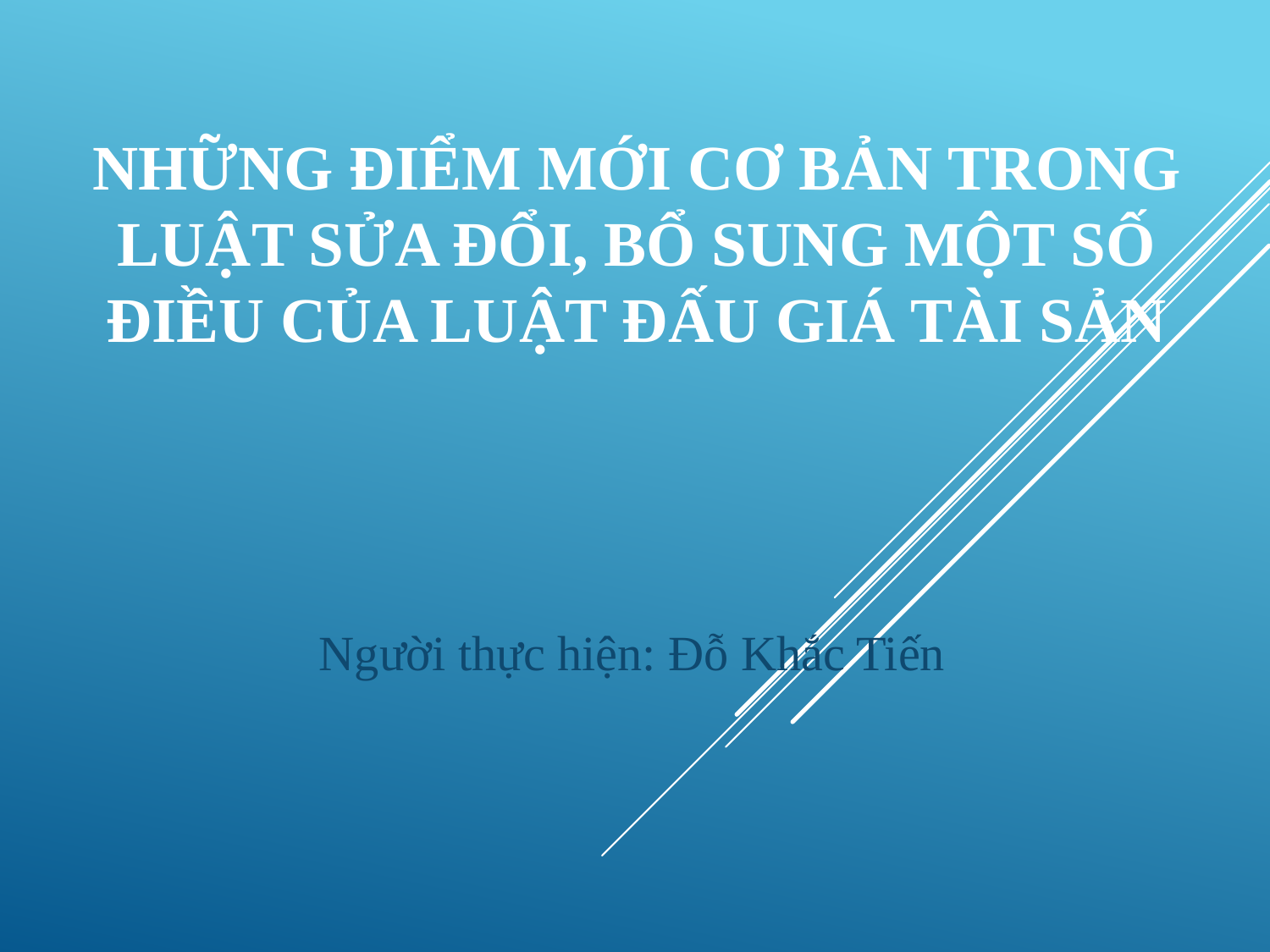

# NHỮNG ĐIỂM MỚI CƠ BẢN TRONG LUẬT SỬA ĐỔI, BỔ SUNG MỘT SỐ ĐIỀU CỦA LuậT ĐẤU GIÁ TÀI SẢN
Người thực hiện: Đỗ Khắc Tiến